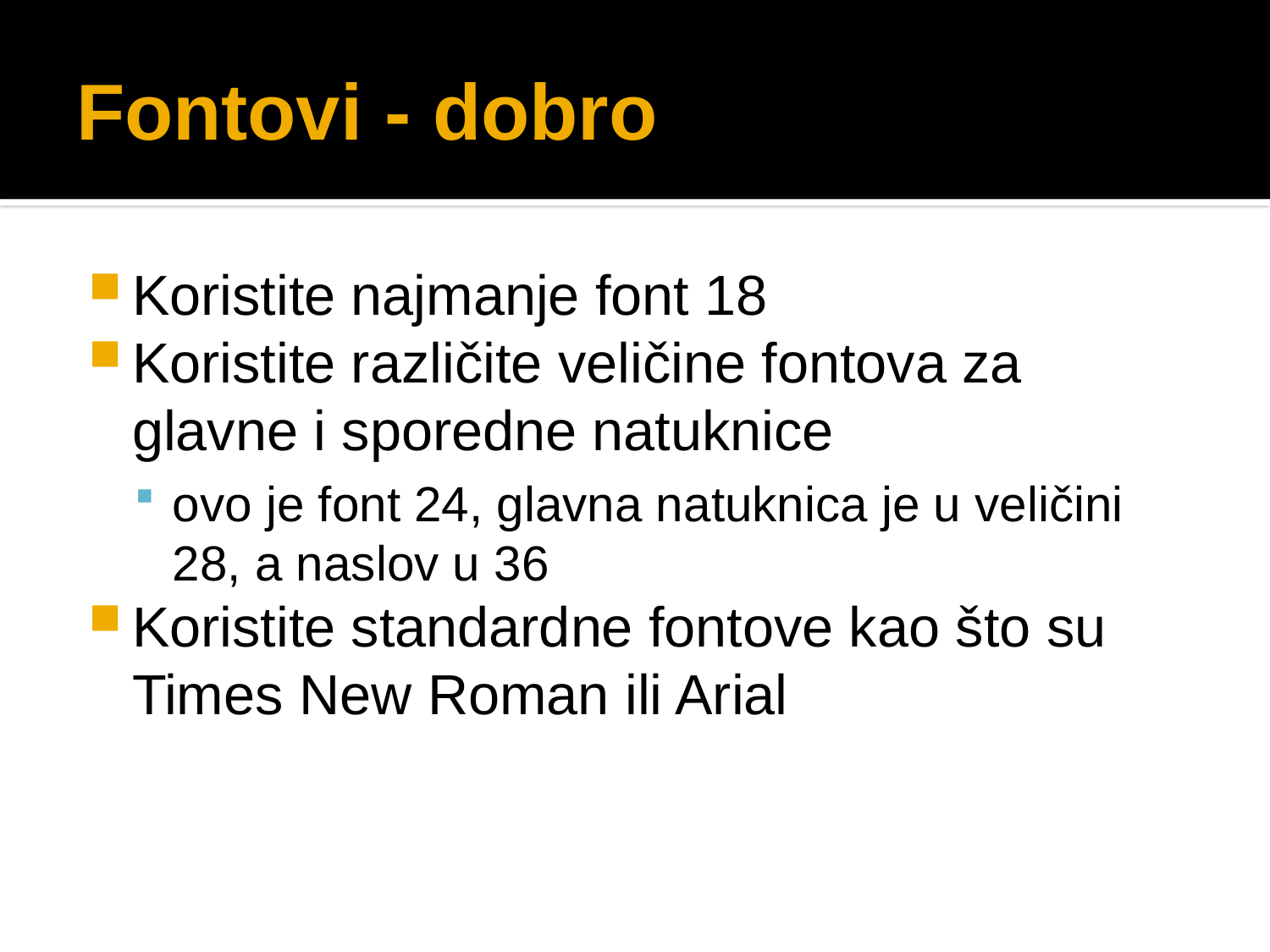

# Fontovi - dobro
Koristite najmanje font 18
Koristite različite veličine fontova za glavne i sporedne natuknice
ovo je font 24, glavna natuknica je u veličini 28, a naslov u 36
Koristite standardne fontove kao što su
Times New Roman ili Arial